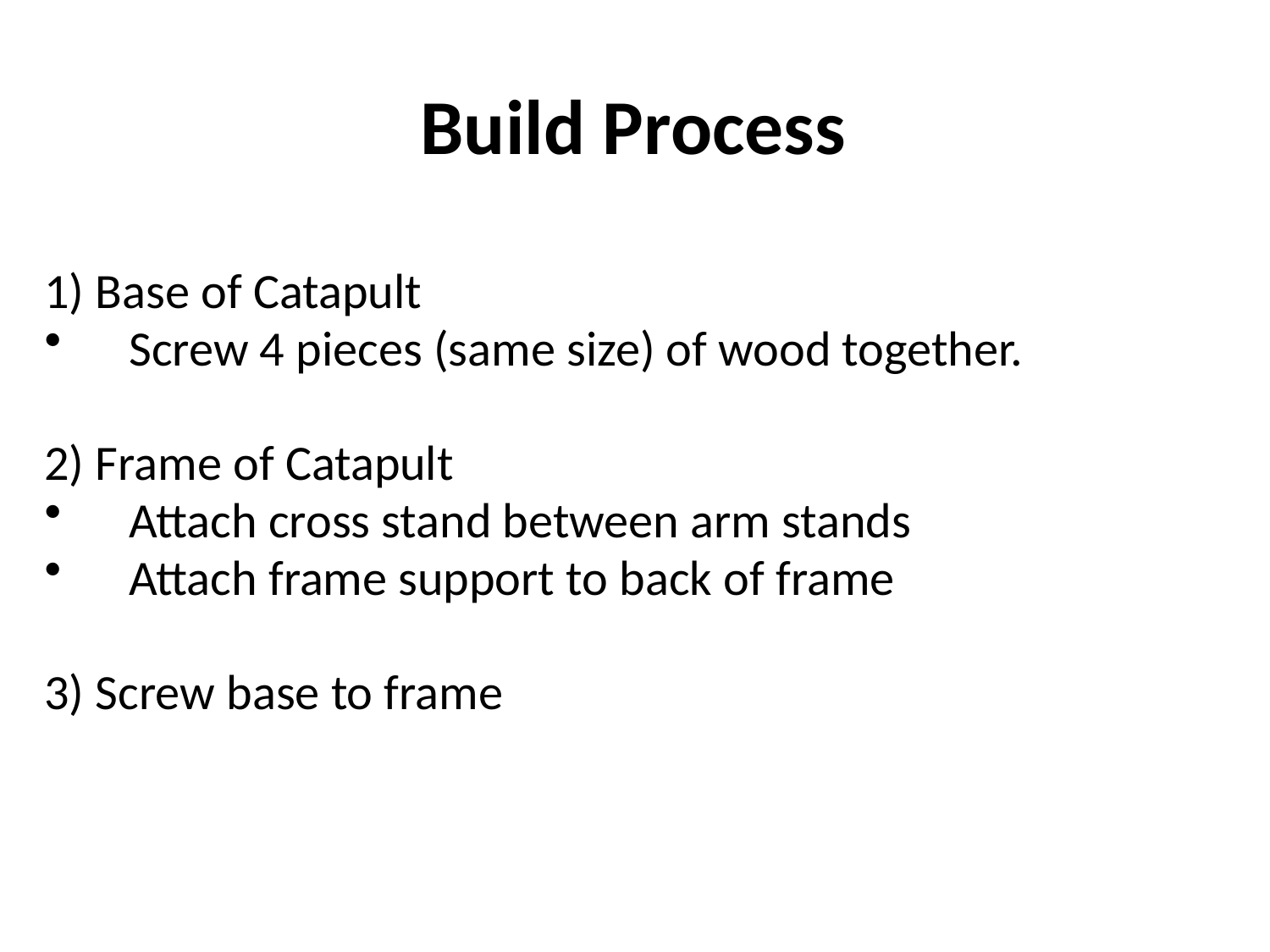

# Build Process
1) Base of Catapult
Screw 4 pieces (same size) of wood together.

2) Frame of Catapult
Attach cross stand between arm stands
Attach frame support to back of frame

3) Screw base to frame